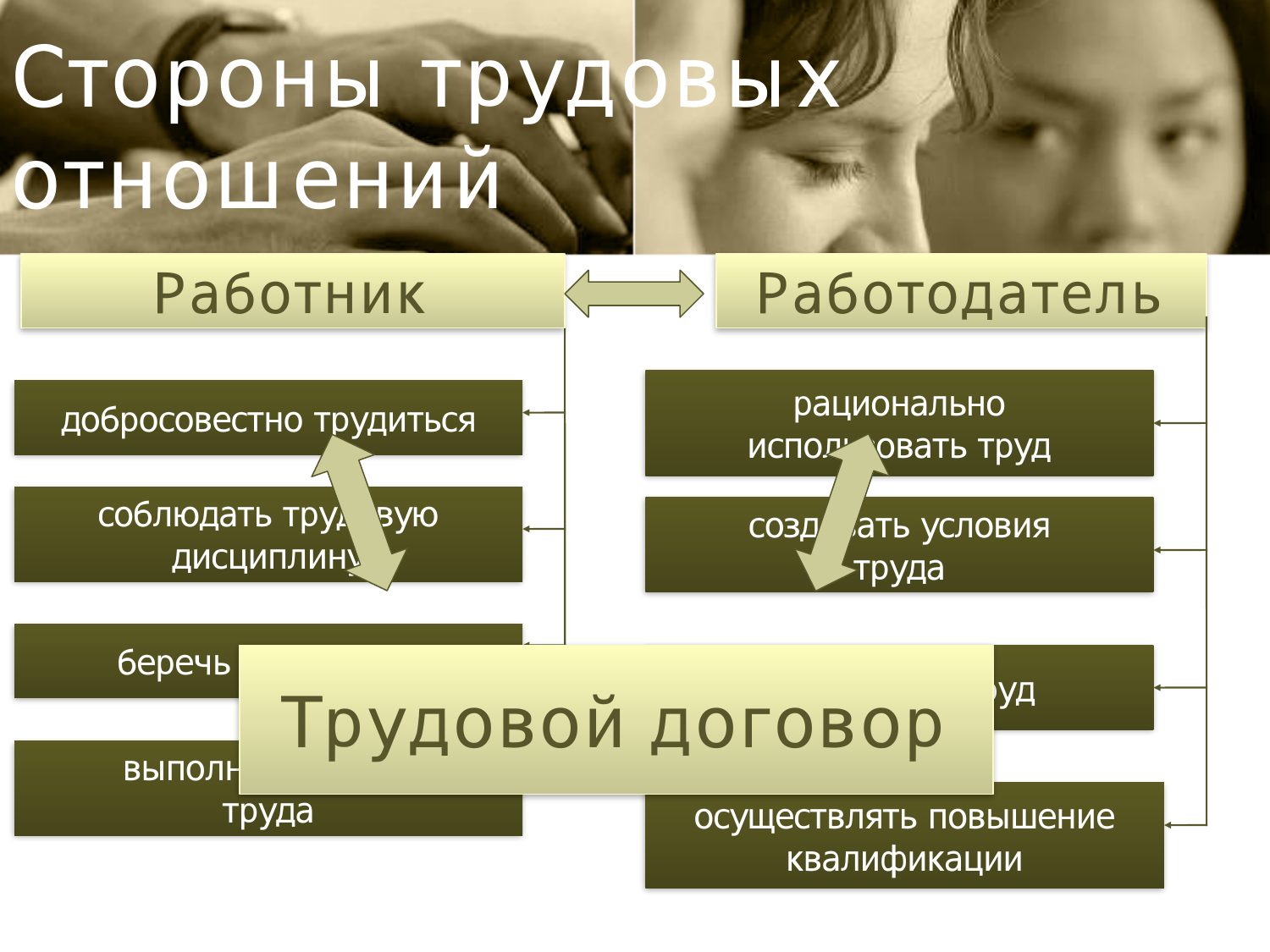

Стороны трудовых отношений
Работник
Работодатель

рационально
использовать труд
добросовестно трудиться

соблюдать трудовую
дисциплину
создавать условия
труда

беречь имущество
Трудовой договор

оплачивать труд

выполнять нормы
труда

осуществлять повышение
квалификации